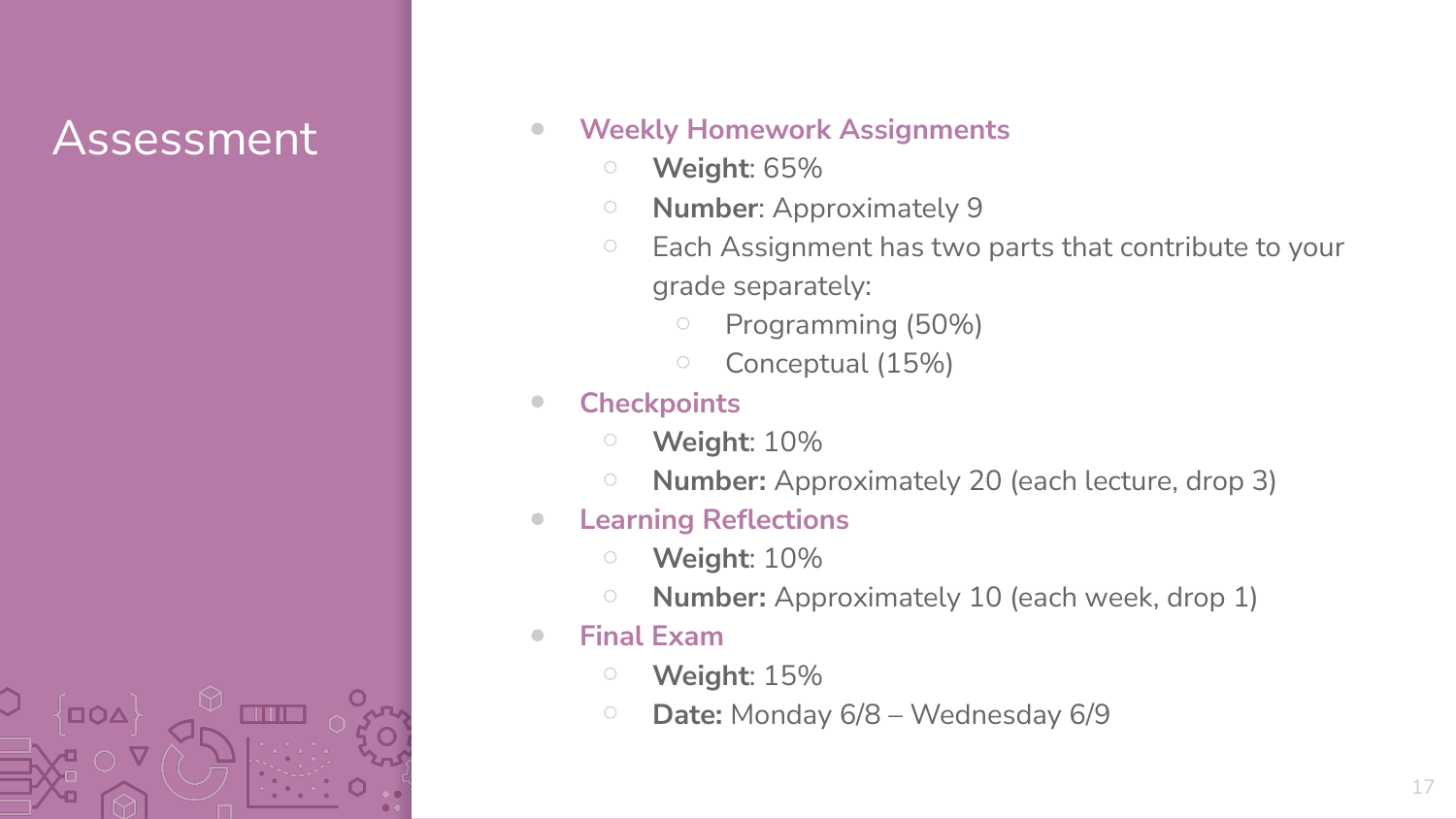

# Assessment
Weekly Homework Assignments
Weight: 65%
Number: Approximately 9
Each Assignment has two parts that contribute to your grade separately:
Programming (50%)
Conceptual (15%)
Checkpoints
Weight: 10%
Number: Approximately 20 (each lecture, drop 3)
Learning Reflections
Weight: 10%
Number: Approximately 10 (each week, drop 1)
Final Exam
Weight: 15%
Date: Monday 6/8 – Wednesday 6/9
17